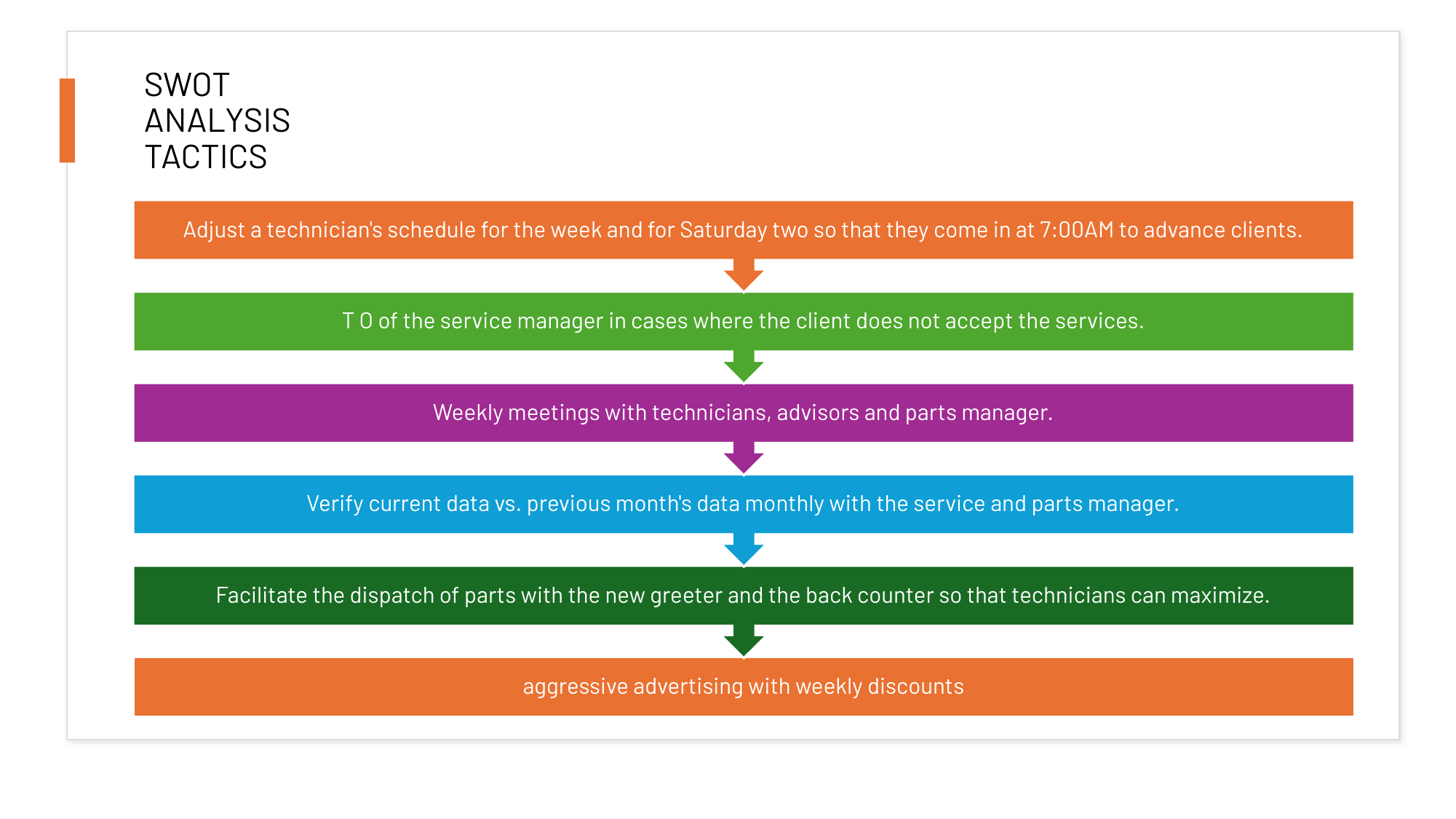

# SWOT ANALYSIS TACTICS

aggressive advertising with weekly discounts
Facilitate the dispatch of parts with the new greeter and the back counter so that technicians can maximize.
Verify current data vs. previous month's data monthly with the service and parts manager.
Weekly meetings with technicians, advisors and parts manager.
T O of the service manager in cases where the client does not accept the services.
Adjust a technician's schedule for the week and for Saturday two so that they come in at 7:00AM to advance clients.